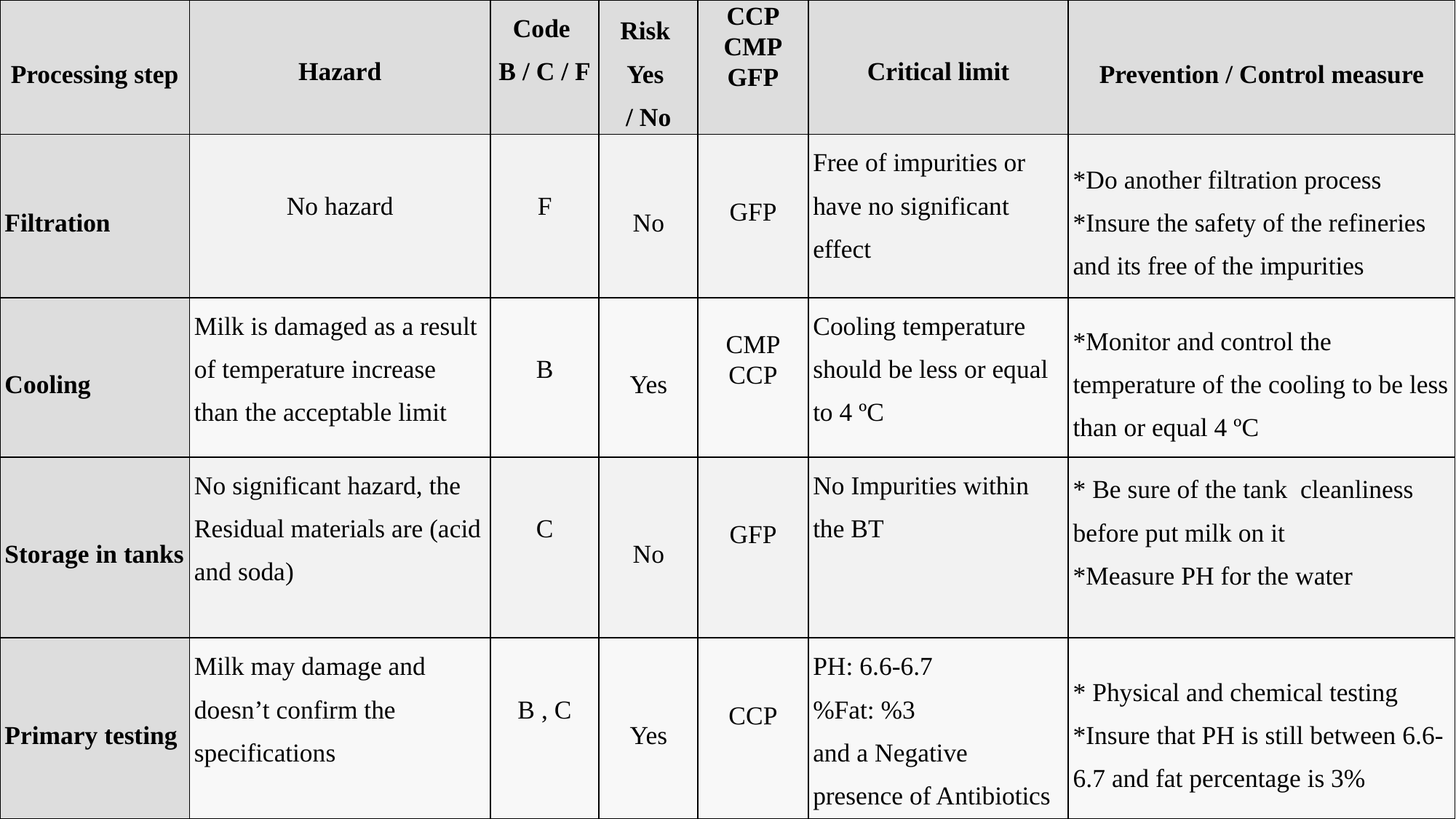

| Processing step | Hazard | Code B / C / F | Risk Yes / No | CCP CMP GFP | Critical limit | Prevention / Control measure |
| --- | --- | --- | --- | --- | --- | --- |
| Filtration | No hazard | F | No | GFP | Free of impurities or have no significant effect | \*Do another filtration process \*Insure the safety of the refineries and its free of the impurities |
| Cooling | Milk is damaged as a result of temperature increase than the acceptable limit | B | Yes | CMP CCP | Cooling temperature should be less or equal to 4 ºC | \*Monitor and control the temperature of the cooling to be less than or equal 4 ºC |
| Storage in tanks | No significant hazard, the Residual materials are (acid and soda) | C | No | GFP | No Impurities within the BT | \* Be sure of the tank cleanliness before put milk on it \*Measure PH for the water |
| Primary testing | Milk may damage and doesn’t confirm the specifications | B , C | Yes | CCP | PH: 6.6-6.7 %Fat: %3 and a Negative presence of Antibiotics | \* Physical and chemical testing \*Insure that PH is still between 6.6-6.7 and fat percentage is 3% |